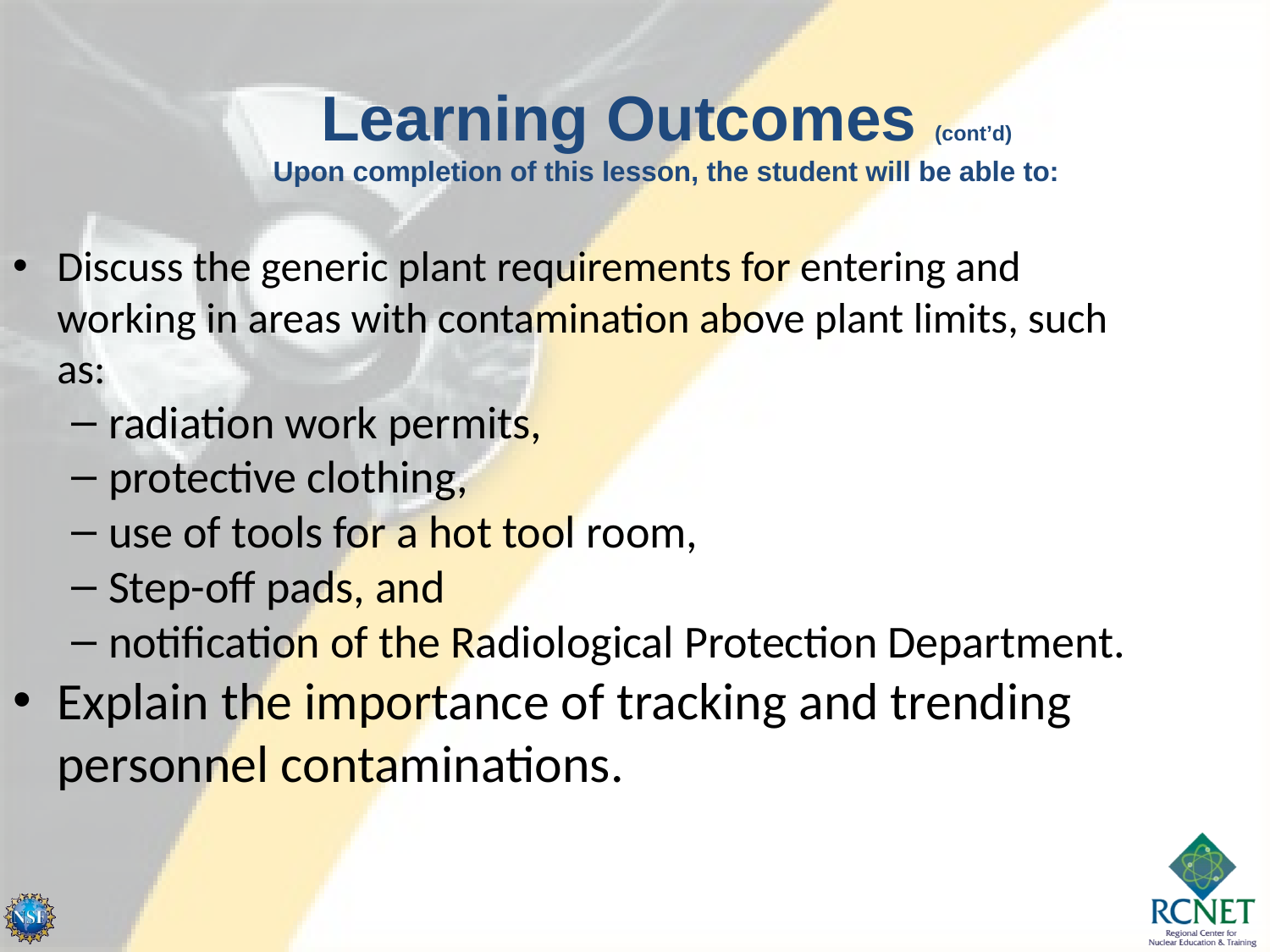

Learning Outcomes (cont’d)
Upon completion of this lesson, the student will be able to:
Discuss the generic plant requirements for entering and working in areas with contamination above plant limits, such as:
radiation work permits,
protective clothing,
use of tools for a hot tool room,
Step-off pads, and
notification of the Radiological Protection Department.
Explain the importance of tracking and trending personnel contaminations.